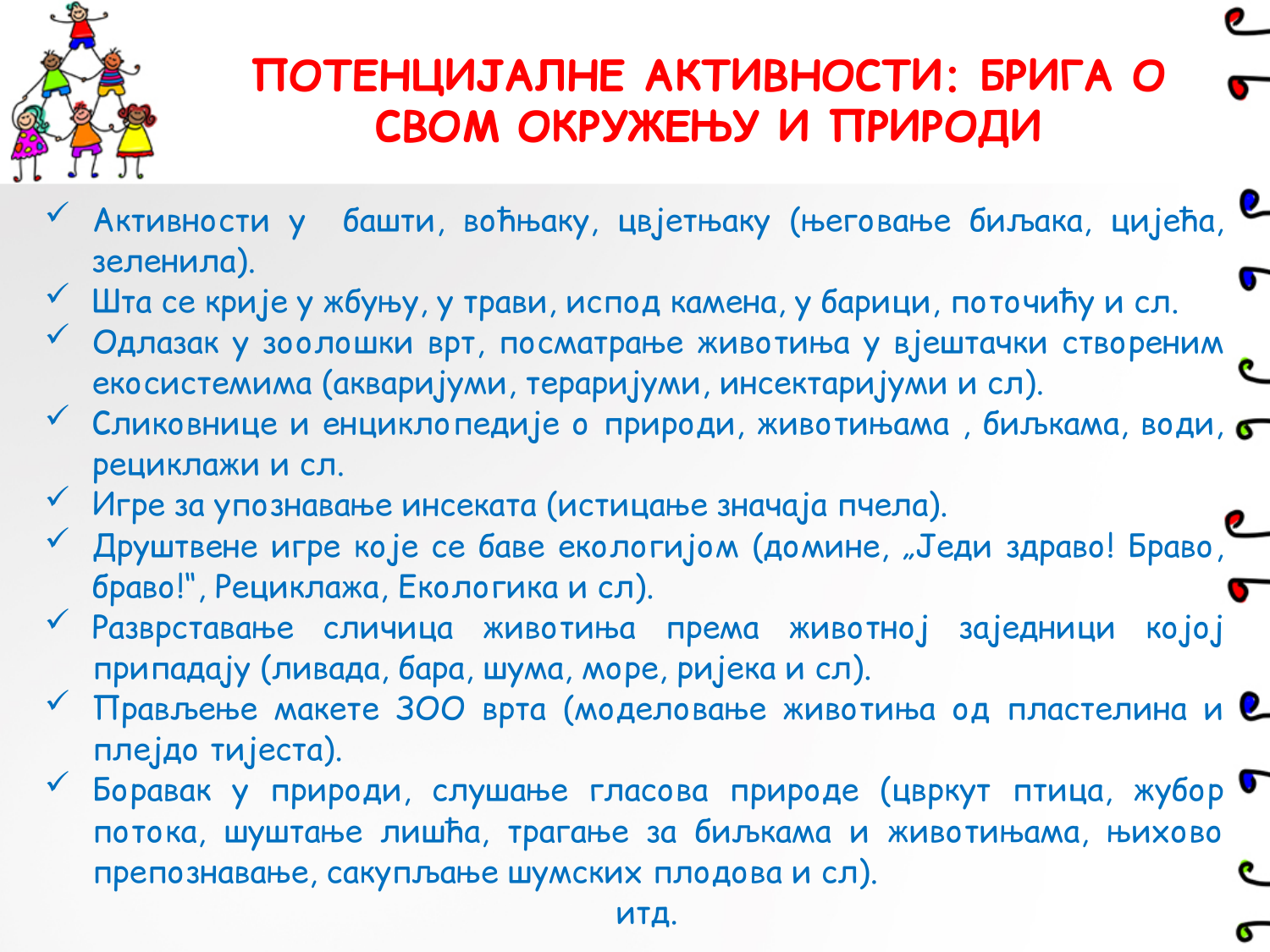

# ПОТЕНЦИЈАЛНЕ АКТИВНОСТИ: БРИГА О СВОМ ОКРУЖЕЊУ И ПРИРОДИ
Активности у  башти, воћњаку, цвјетњаку (његовање биљака, цијећа, зеленила).
Шта се крије у жбуњу, у трави, испод камена, у барици, поточићу и сл.
Одлазак у зоолошки врт, посматрање животиња у вјештачки створеним екосистемима (акваријуми, тераријуми, инсектаријуми и сл).
Сликовнице и енциклопедије о природи, животињама , биљкама, води, рециклажи и сл.
Игре за упознавање инсеката (истицање значаја пчела).
Друштвене игре које се баве екологијом (домине, „Једи здраво! Браво, браво!“, Рециклажа, Екологика и сл).
Разврставање сличица животиња према животној заједници којој припадају (ливада, бара, шума, море, ријека и сл).
Прављење макете ЗОО врта (моделовање животиња од пластелина и плејдо тијеста).
Боравак у природи, слушање гласова природе (цвркут птица, жубор потока, шуштање лишћа, трагање за биљкама и животињама, њихово препознавање, сакупљање шумских плодова и сл).
                                                            итд.